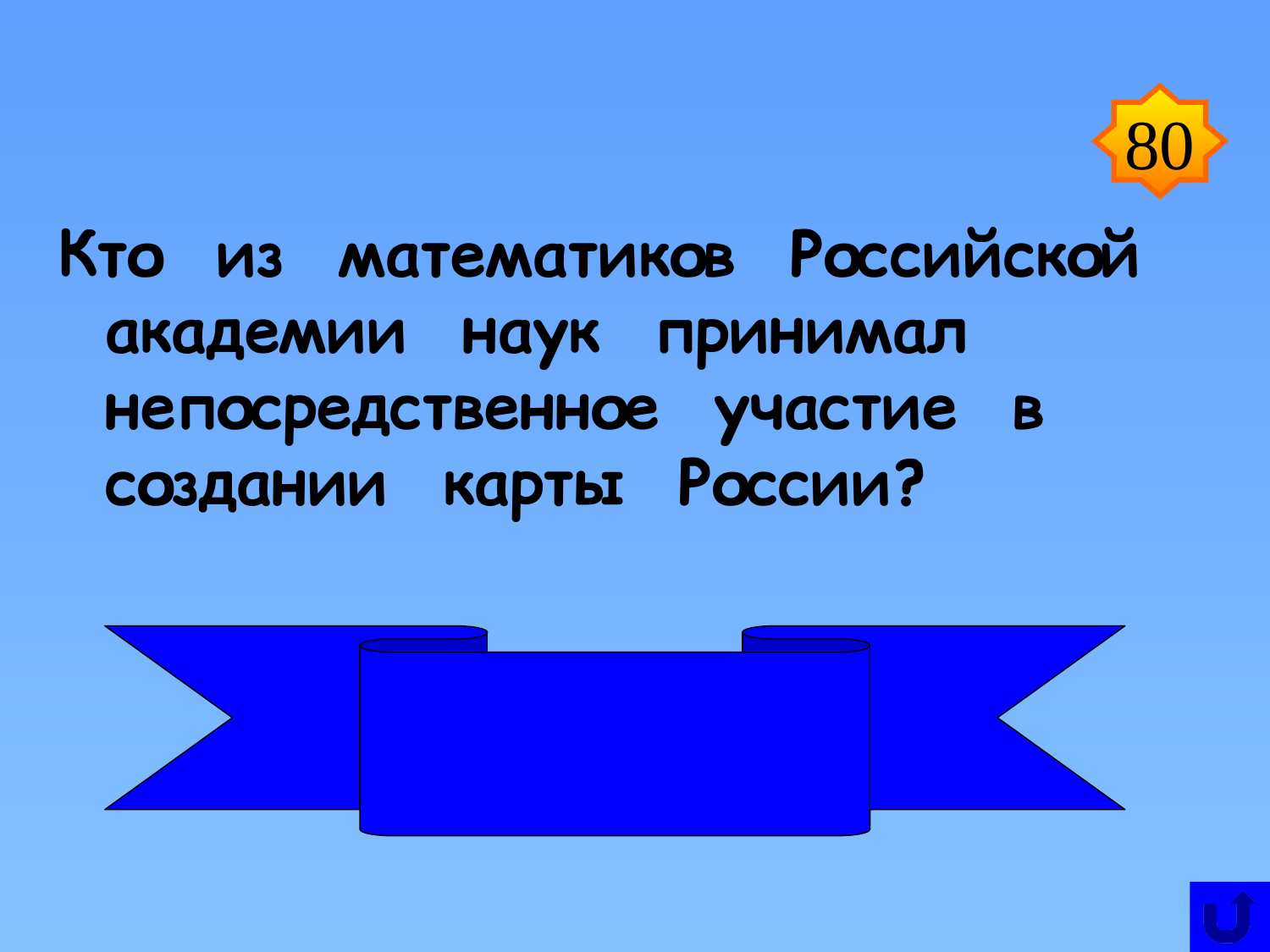

80
Кто  из  математиков  Российской  академии  наук  принимал  непосредственное  участие  в  создании  карты  России?

Леонард Эйлер